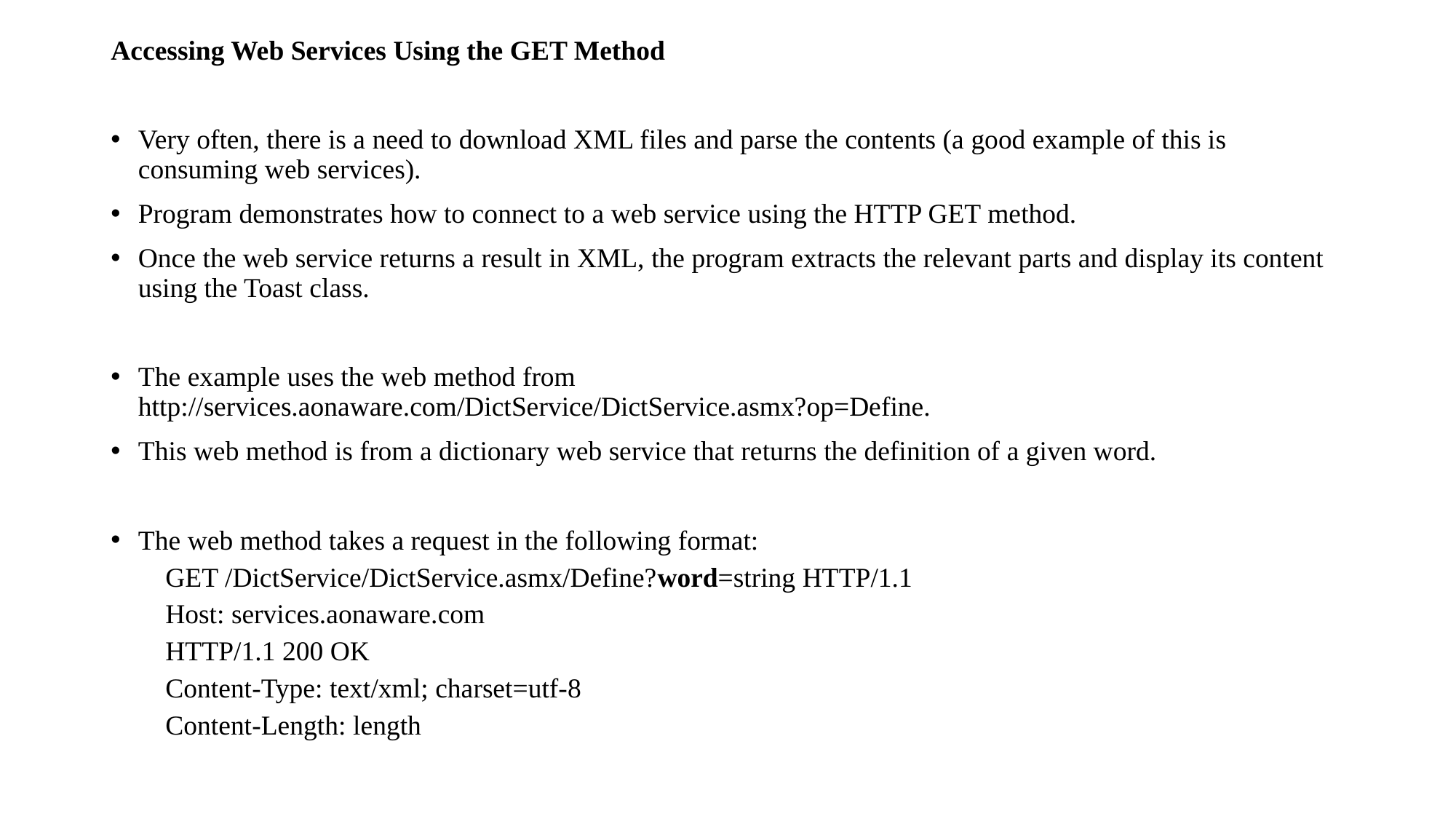

Accessing Web Services Using the GET Method

Very often, there is a need to download XML files and parse the contents (a good example of this is consuming web services).
Program demonstrates how to connect to a web service using the HTTP GET method.
Once the web service returns a result in XML, the program extracts the relevant parts and display its content using the Toast class.

The example uses the web method from 	http://services.aonaware.com/DictService/DictService.asmx?op=Define.
This web method is from a dictionary web service that returns the definition of a given word.

The web method takes a request in the following format:
GET /DictService/DictService.asmx/Define?word=string HTTP/1.1
Host: services.aonaware.com
HTTP/1.1 200 OK
Content-Type: text/xml; charset=utf-8
Content-Length: length